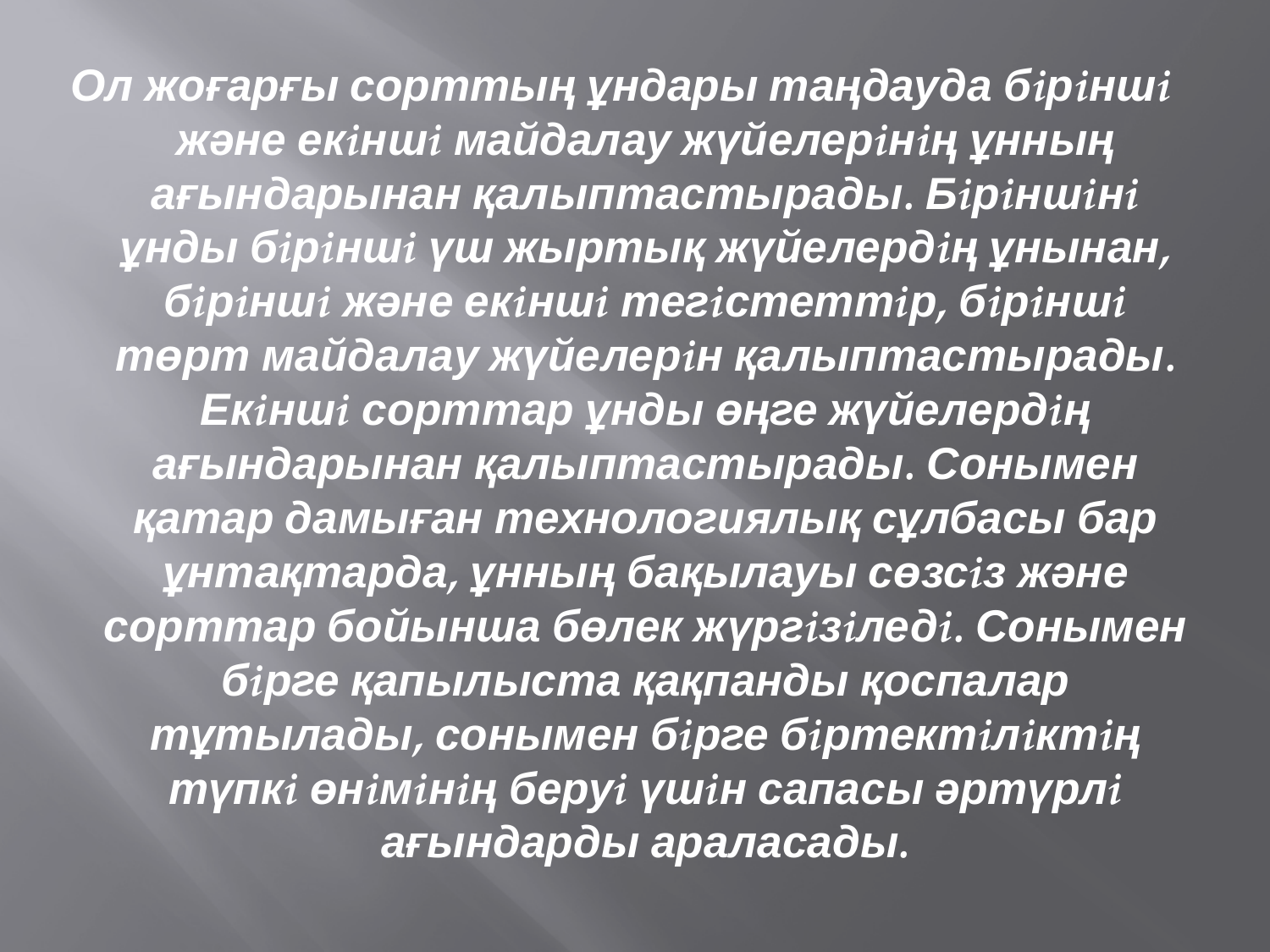

Ол жоғарғы сорттың ұндары таңдауда бiрiншi және екiншi майдалау жүйелерiнiң ұнның ағындарынан қалыптастырады. Бiрiншiнi ұнды бiрiншi үш жыртық жүйелердiң ұнынан, бiрiншi және екiншi тегiстеттiр, бiрiншi төрт майдалау жүйелерiн қалыптастырады. Екiншi сорттар ұнды өңге жүйелердiң ағындарынан қалыптастырады. Сонымен қатар дамыған технологиялық сұлбасы бар ұнтақтарда, ұнның бақылауы сөзсiз және сорттар бойынша бөлек жүргiзiледi. Сонымен бiрге қапылыста қақпанды қоспалар тұтылады, сонымен бiрге бiртектiлiктiң түпкi өнiмiнiң беруi үшiн сапасы әртүрлi ағындарды араласады.